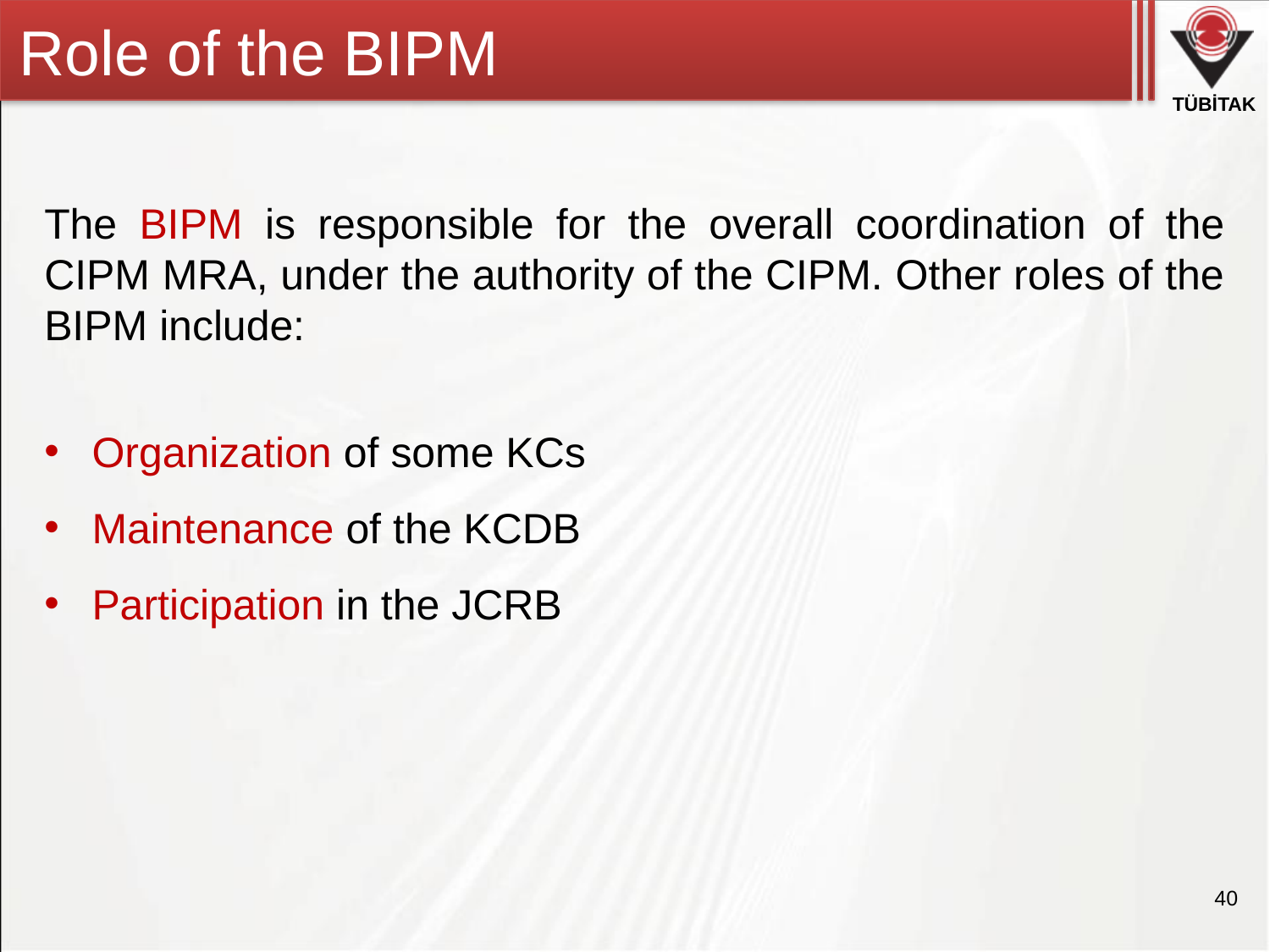

Role of the BIPM
The BIPM is responsible for the overall coordination of the CIPM MRA, under the authority of the CIPM. Other roles of the BIPM include:

Organization of some KCs
Maintenance of the KCDB
Participation in the JCRB

40